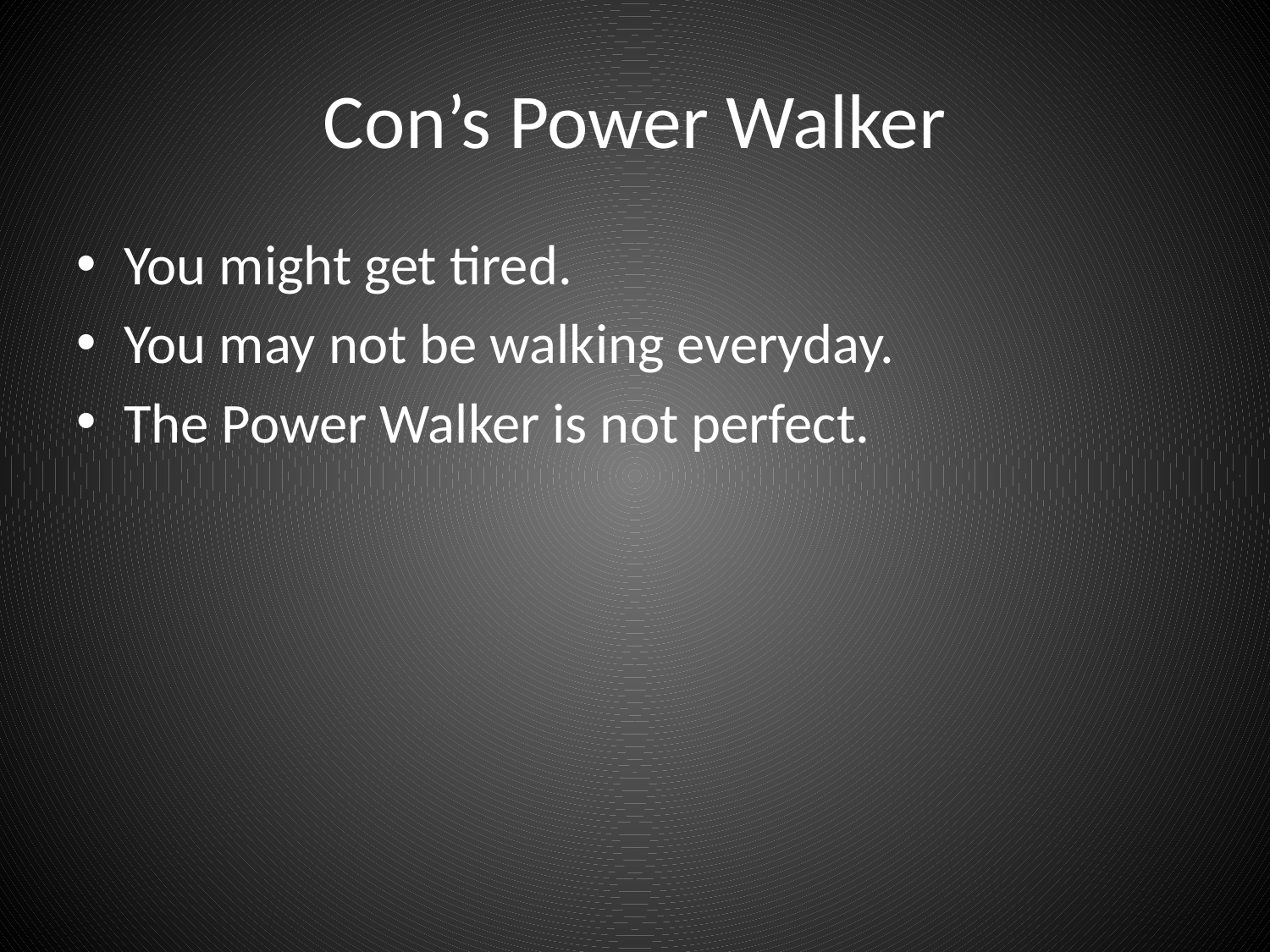

# Con’s Power Walker
You might get tired.
You may not be walking everyday.
The Power Walker is not perfect.